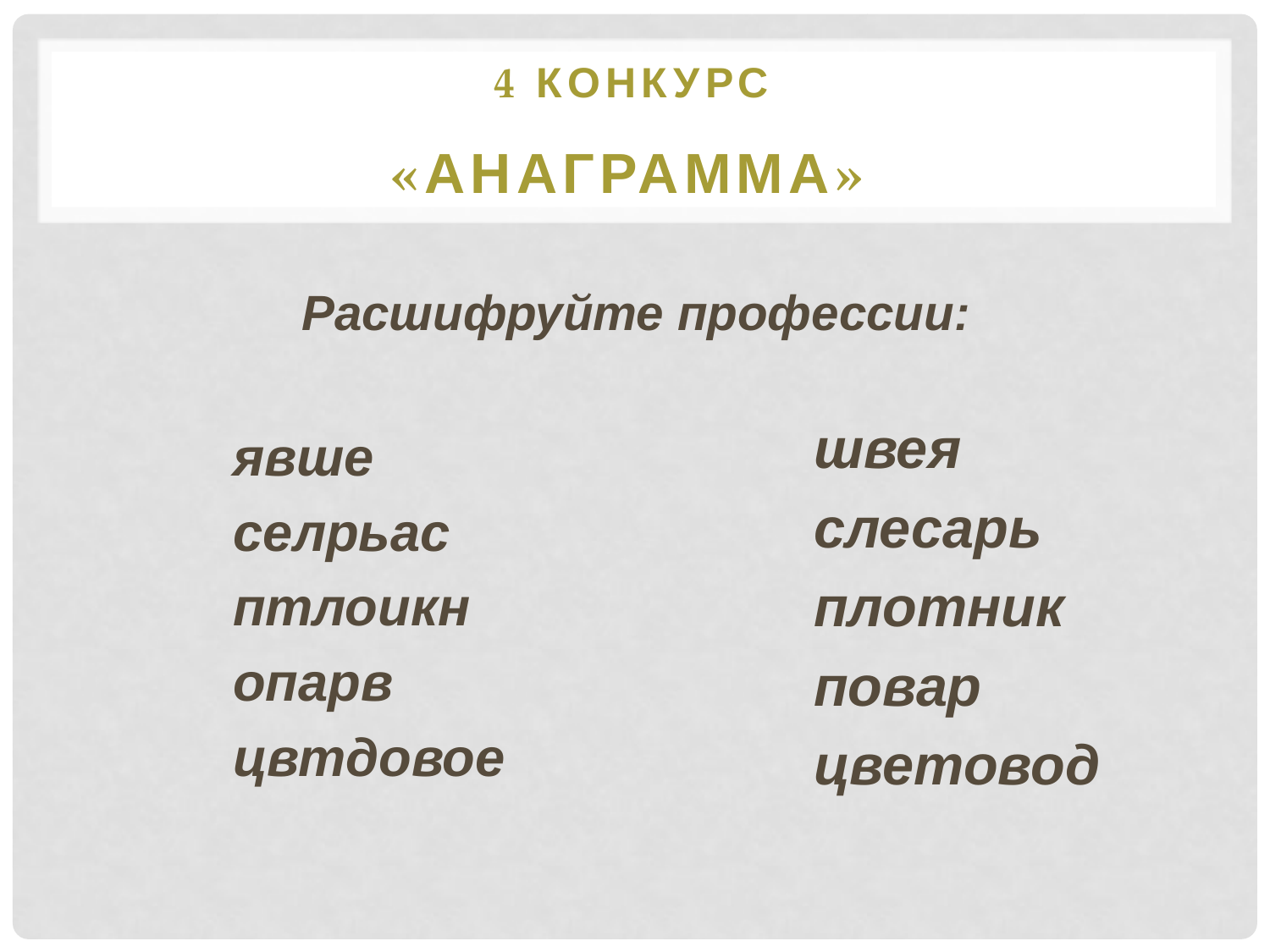

# 4 конкурс
«анаграмма»
Расшифруйте профессии:
швея
слесарь
плотник
повар
цветовод

явше
селрьас
птлоикн
опарв
цвтдовое